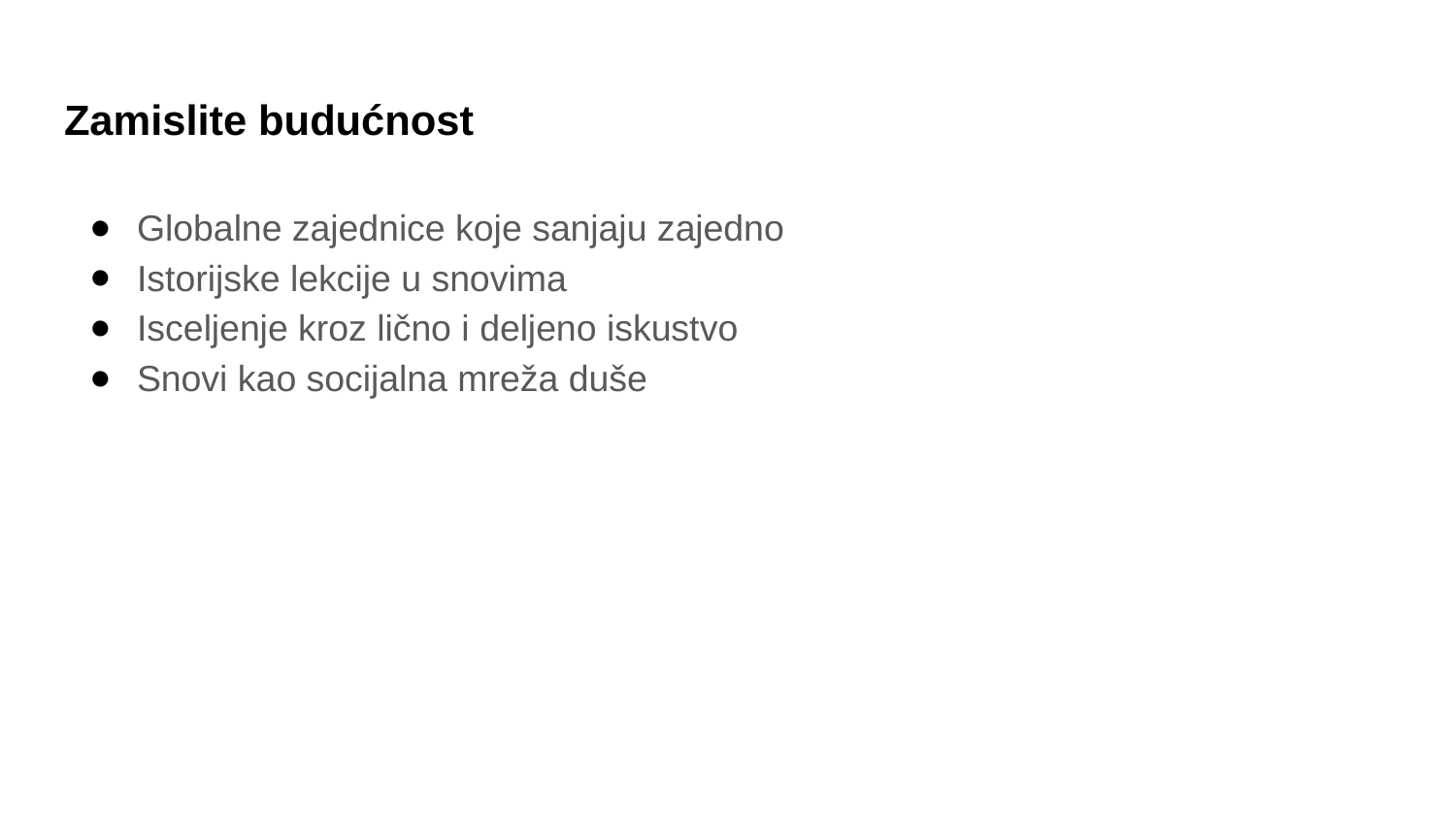

# Zamislite budućnost

Globalne zajednice koje sanjaju zajedno
Istorijske lekcije u snovima
Isceljenje kroz lično i deljeno iskustvo
Snovi kao socijalna mreža duše